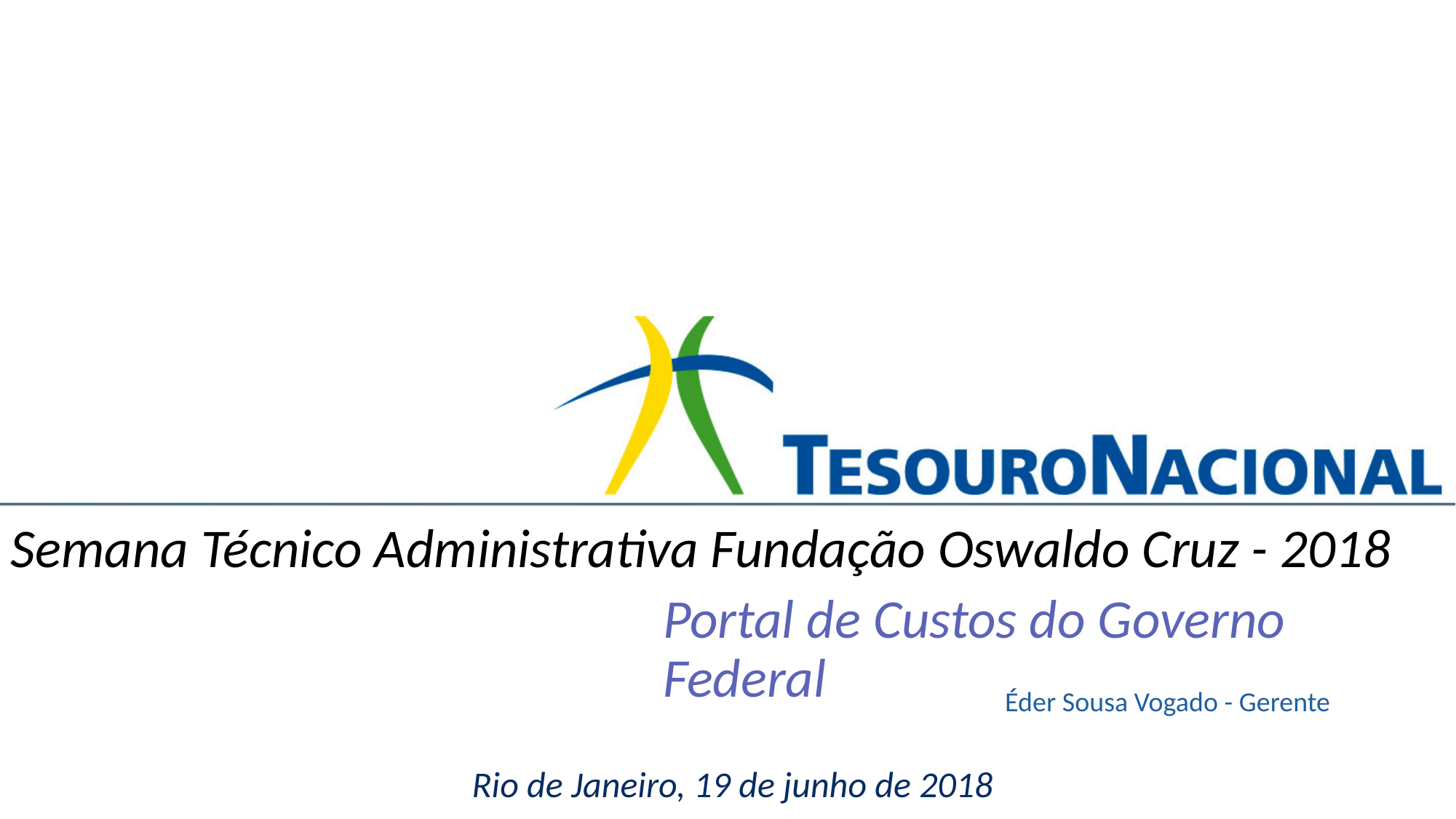

Semana Técnico Administrativa Fundação Oswaldo Cruz - 2018
Portal de Custos do Governo Federal
Éder Sousa Vogado - Gerente

Rio de Janeiro, 19 de junho de 2018